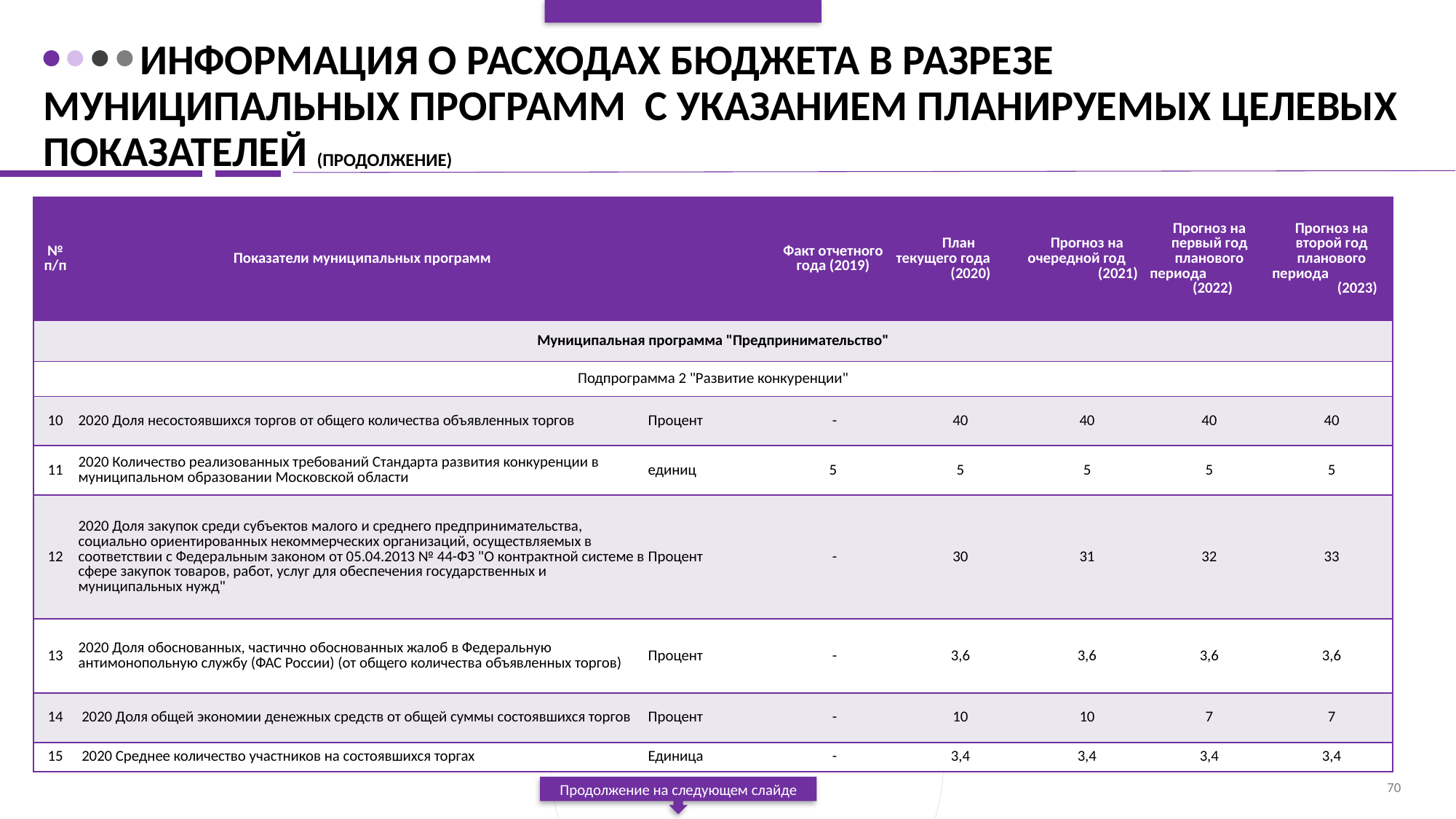

# Информация о расходах бюджета в разрезе муниципальных программ  с указанием планируемых целевых показателей (продолжение)
| № п/п | Показатели муниципальных программ |  | Факт отчетного года (2019) | План текущего года (2020) | Прогноз на очередной год (2021) | Прогноз на первый год планового периода (2022) | Прогноз на второй год планового периода (2023) |
| --- | --- | --- | --- | --- | --- | --- | --- |
| Муниципальная программа "Предпринимательство" |  |  |  |  |  |  |  |
| Подпрограмма 2 "Развитие конкуренции" |  |  |  |  |  |  |  |
| 10 | 2020 Доля несостоявшихся торгов от общего количества объявленных торгов | Процент | - | 40 | 40 | 40 | 40 |
| 11 | 2020 Количество реализованных требований Стандарта развития конкуренции в муниципальном образовании Московской области | единиц | 5 | 5 | 5 | 5 | 5 |
| 12 | 2020 Доля закупок среди субъектов малого и среднего предпринимательства, социально ориентированных некоммерческих организаций, осуществляемых в соответствии с Федеральным законом от 05.04.2013 № 44-ФЗ "О контрактной системе в сфере закупок товаров, работ, услуг для обеспечения государственных и муниципальных нужд" | Процент | - | 30 | 31 | 32 | 33 |
| 13 | 2020 Доля обоснованных, частично обоснованных жалоб в Федеральную антимонопольную службу (ФАС России) (от общего количества объявленных торгов) | Процент | - | 3,6 | 3,6 | 3,6 | 3,6 |
| 14 | 2020 Доля общей экономии денежных средств от общей суммы состоявшихся торгов | Процент | - | 10 | 10 | 7 | 7 |
| 15 | 2020 Среднее количество участников на состоявшихся торгах | Единица | - | 3,4 | 3,4 | 3,4 | 3,4 |
70
Продолжение на следующем слайде